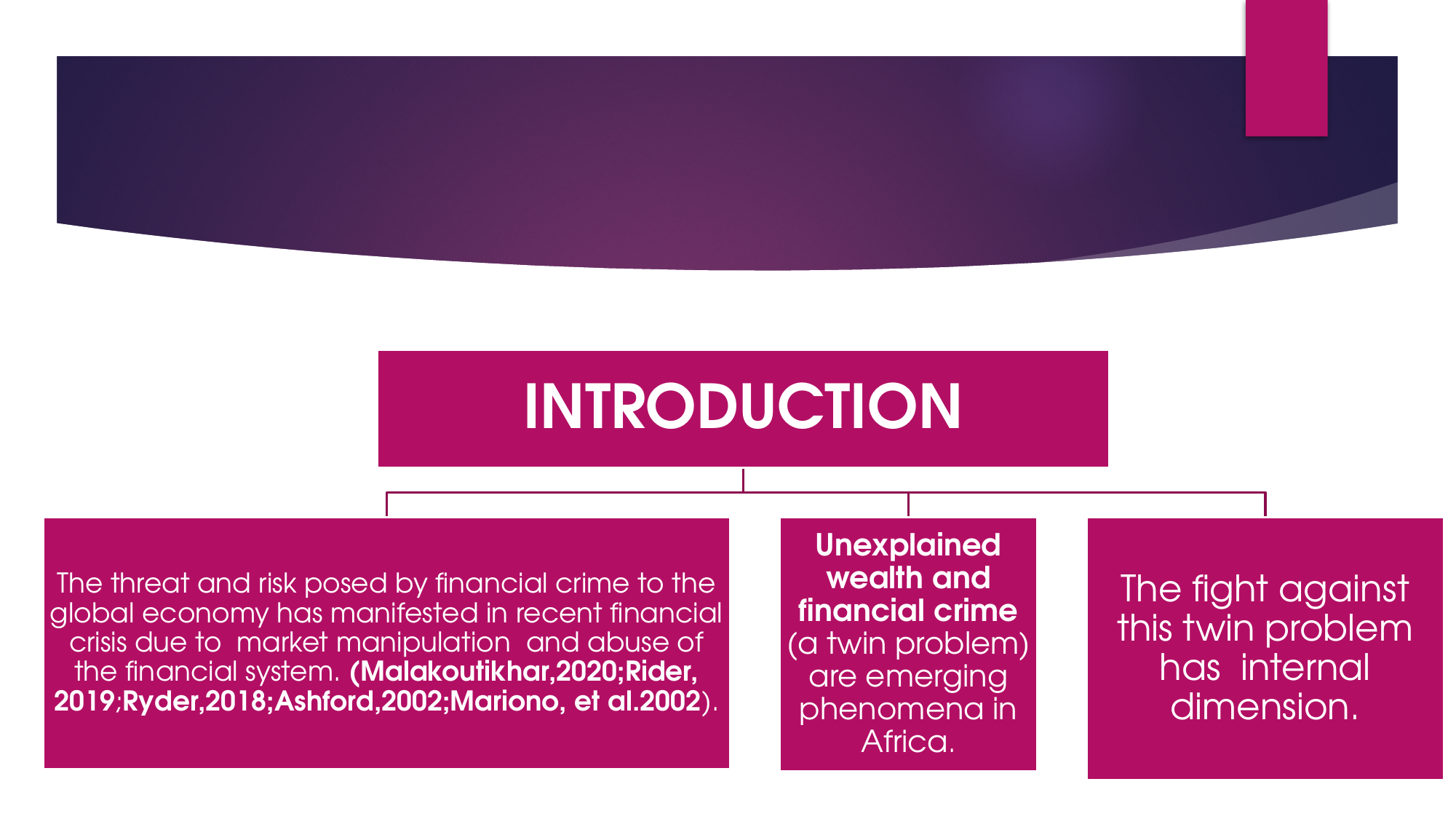

#

INTRODUCTION

The threat and risk posed by financial crime to the global economy has manifested in recent financial crisis due to  market manipulation  and abuse of the financial system. (Malakoutikhar,2020;Rider, 2019;Ryder,2018;Ashford,2002;Mariono, et al.2002).

Unexplained wealth and financial crime (a twin problem) are emerging phenomena in Africa.

The fight against this twin problem has  internal dimension.